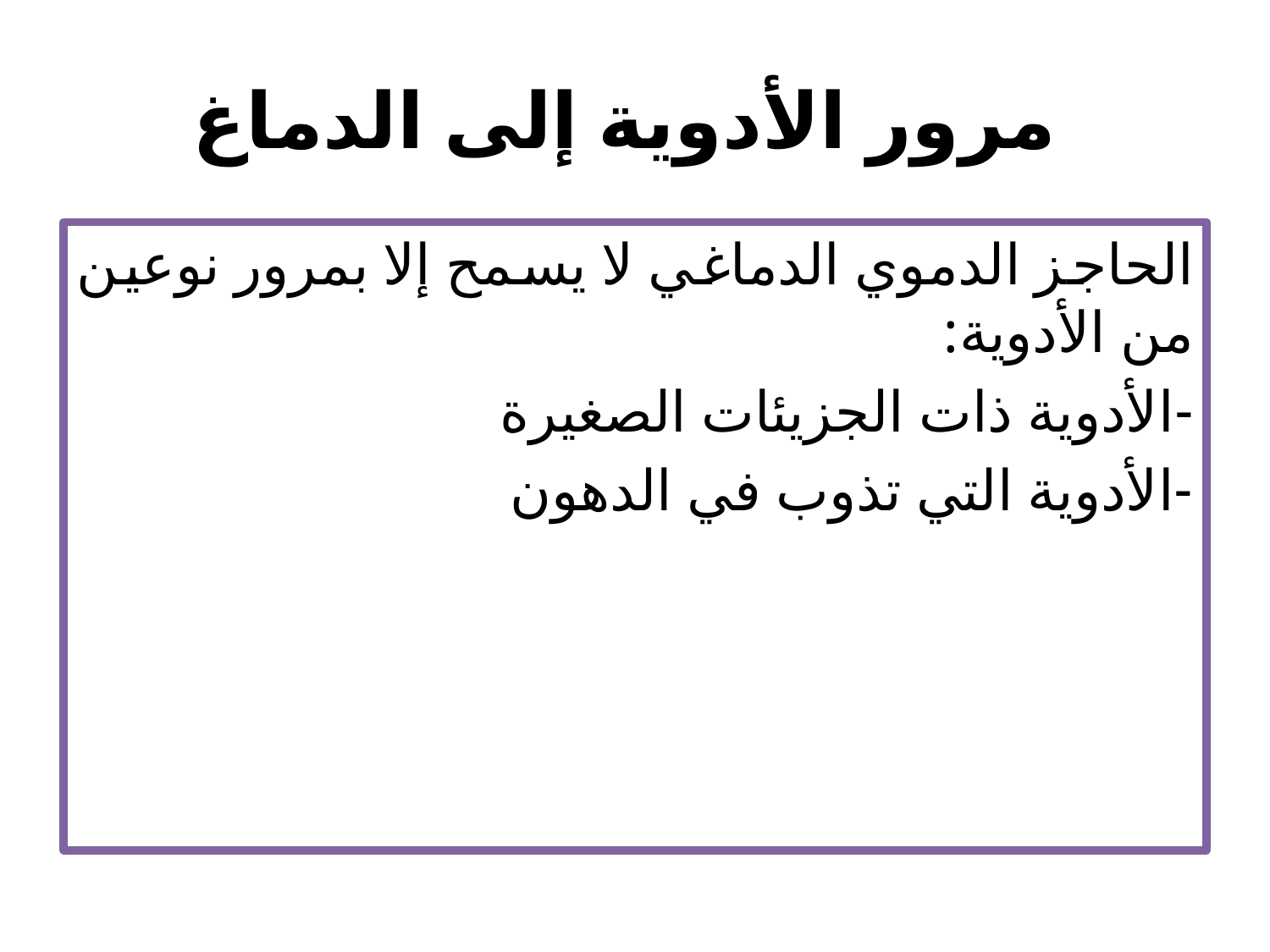

# مرور الأدوية إلى الدماغ
الحاجز الدموي الدماغي لا يسمح إلا بمرور نوعين من الأدوية:
	-الأدوية ذات الجزيئات الصغيرة
	-الأدوية التي تذوب في الدهون